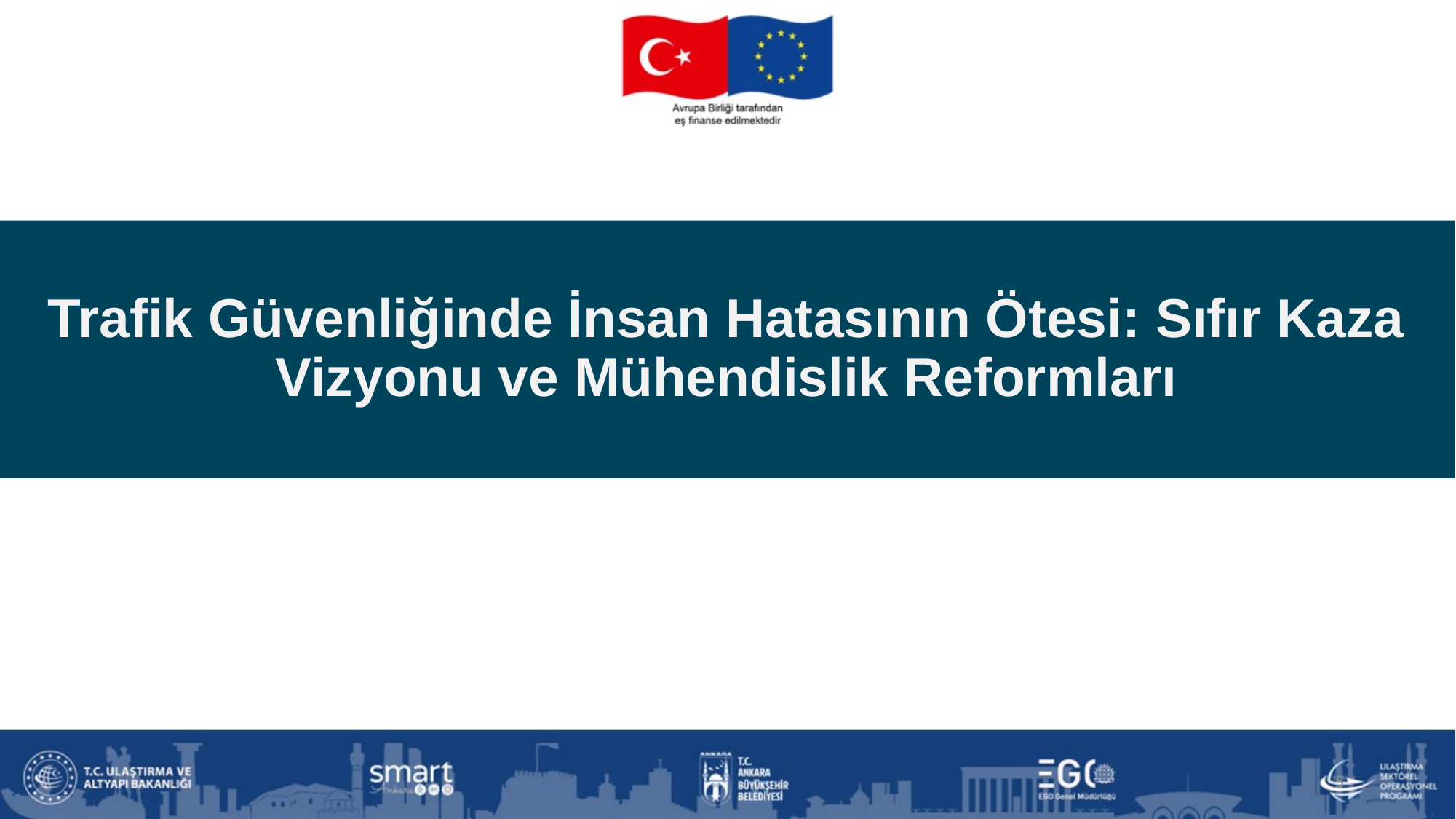

# Trafik Güvenliğinde İnsan Hatasının Ötesi: Sıfır Kaza Vizyonu ve Mühendislik Reformları

5